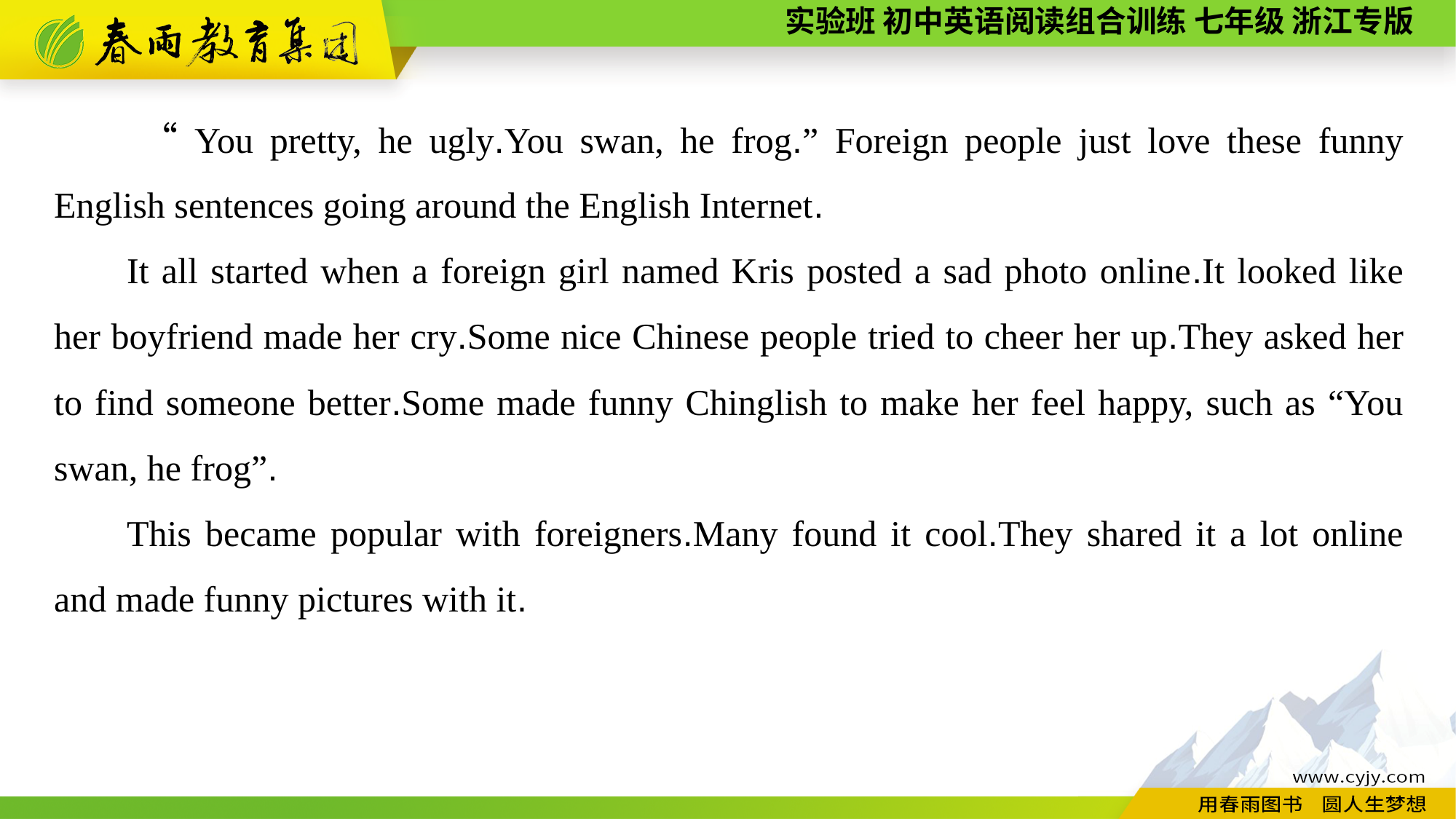

“You pretty, he ugly.You swan, he frog.” Foreign people just love these funny English sentences going around the English Internet.
It all started when a foreign girl named Kris posted a sad photo online.It looked like her boyfriend made her cry.Some nice Chinese people tried to cheer her up.They asked her to find someone better.Some made funny Chinglish to make her feel happy, such as “You swan, he frog”.
This became popular with foreigners.Many found it cool.They shared it a lot online and made funny pictures with it.